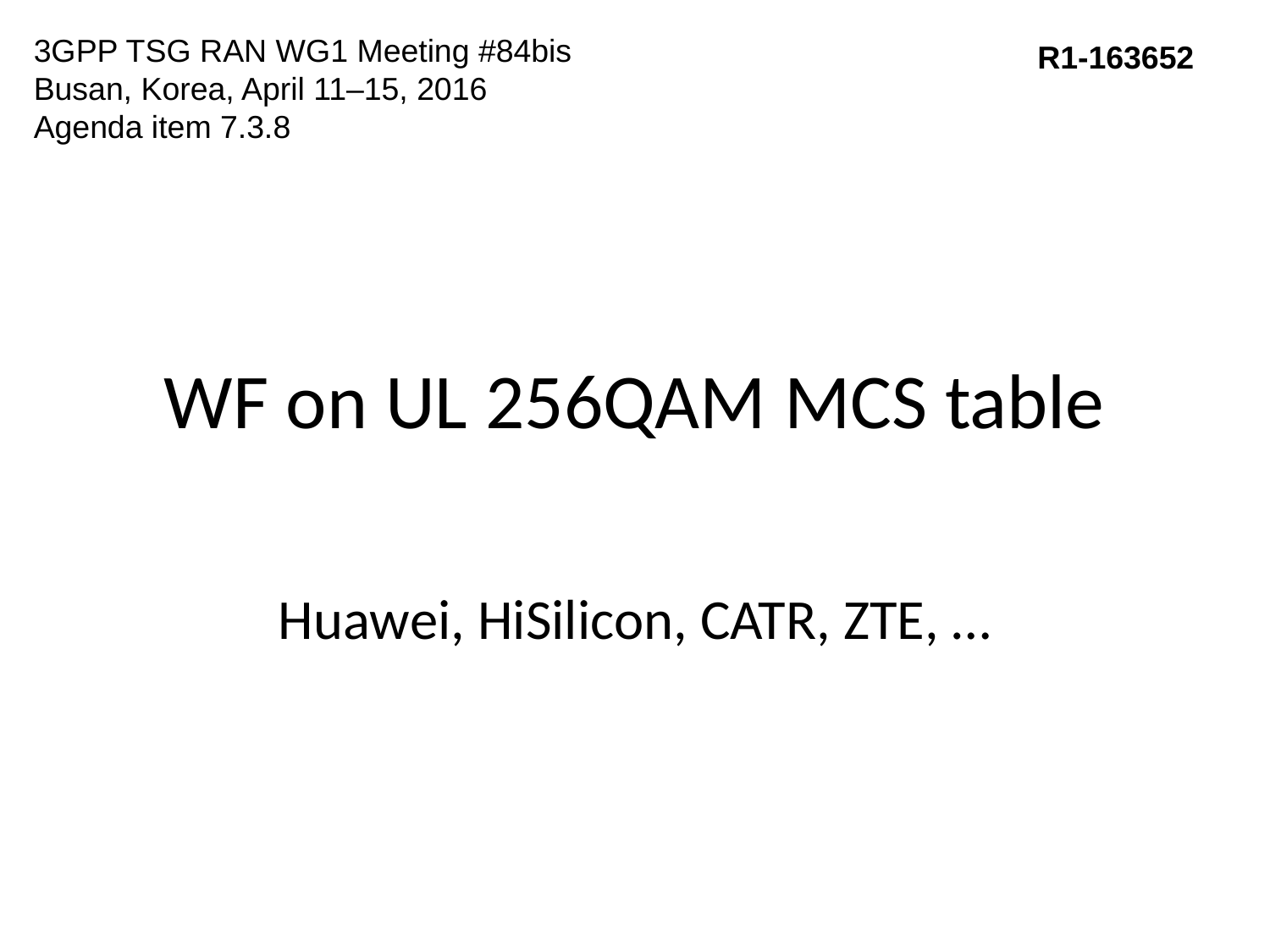

3GPP TSG RAN WG1 Meeting #84bis
Busan, Korea, April 11–15, 2016
Agenda item 7.3.8
R1-163652
# WF on UL 256QAM MCS table
Huawei, HiSilicon, CATR, ZTE, …